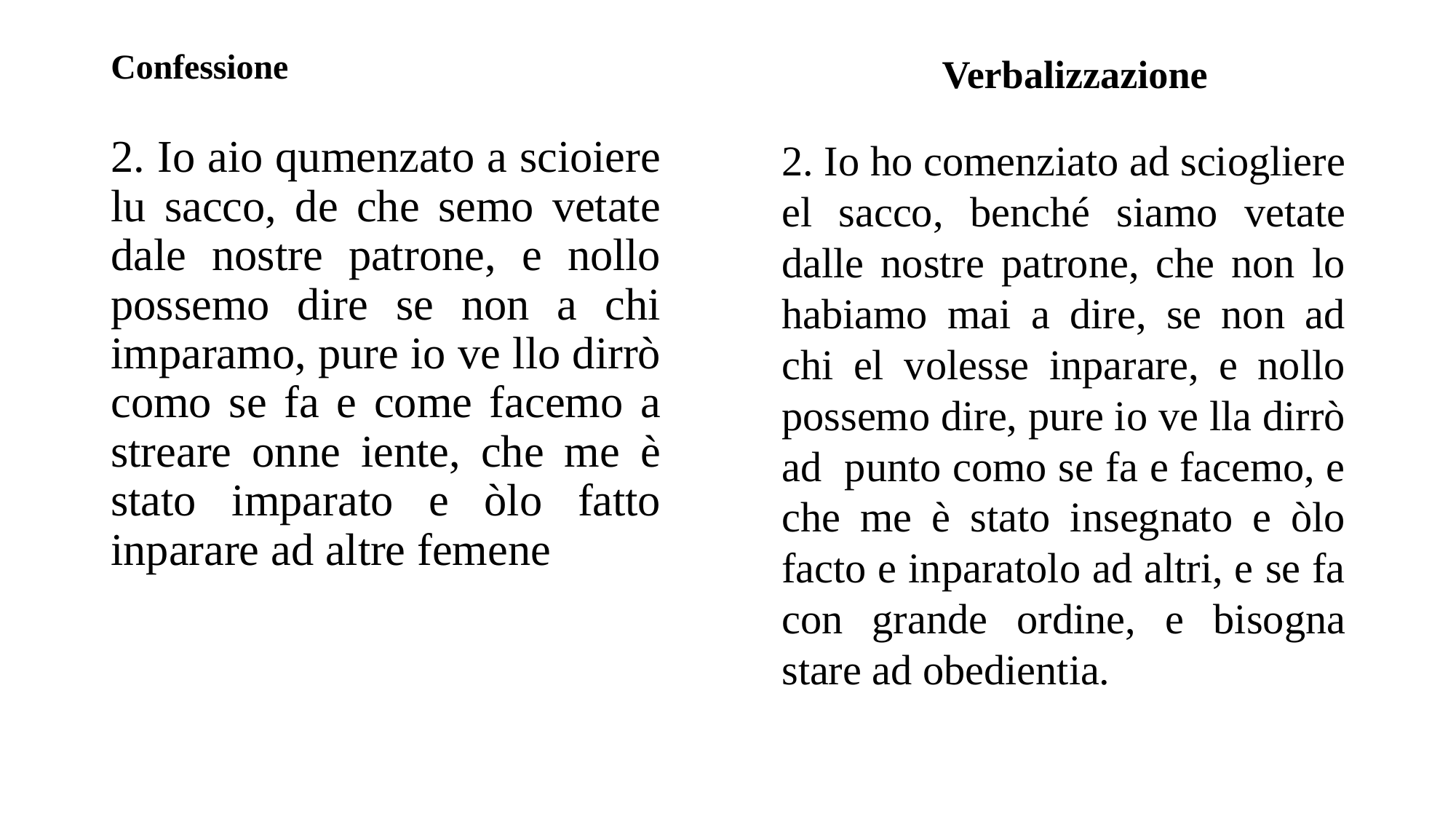

# Confessione
Verbalizzazione
2. Io aio qumenzato a scioiere lu sacco, de che semo vetate dale nostre patrone, e nollo possemo dire se non a chi imparamo, pure io ve llo dirrò como se fa e come facemo a streare onne iente, che me è stato imparato e òlo fatto inparare ad altre femene
2. Io ho comenziato ad sciogliere el sacco, benché siamo vetate dalle nostre patrone, che non lo habiamo mai a dire, se non ad chi el volesse inparare, e nollo possemo dire, pure io ve lla dirrò ad  punto como se fa e facemo, e che me è stato insegnato e òlo facto e inparatolo ad altri, e se fa con grande ordine, e bisogna stare ad obedientia.